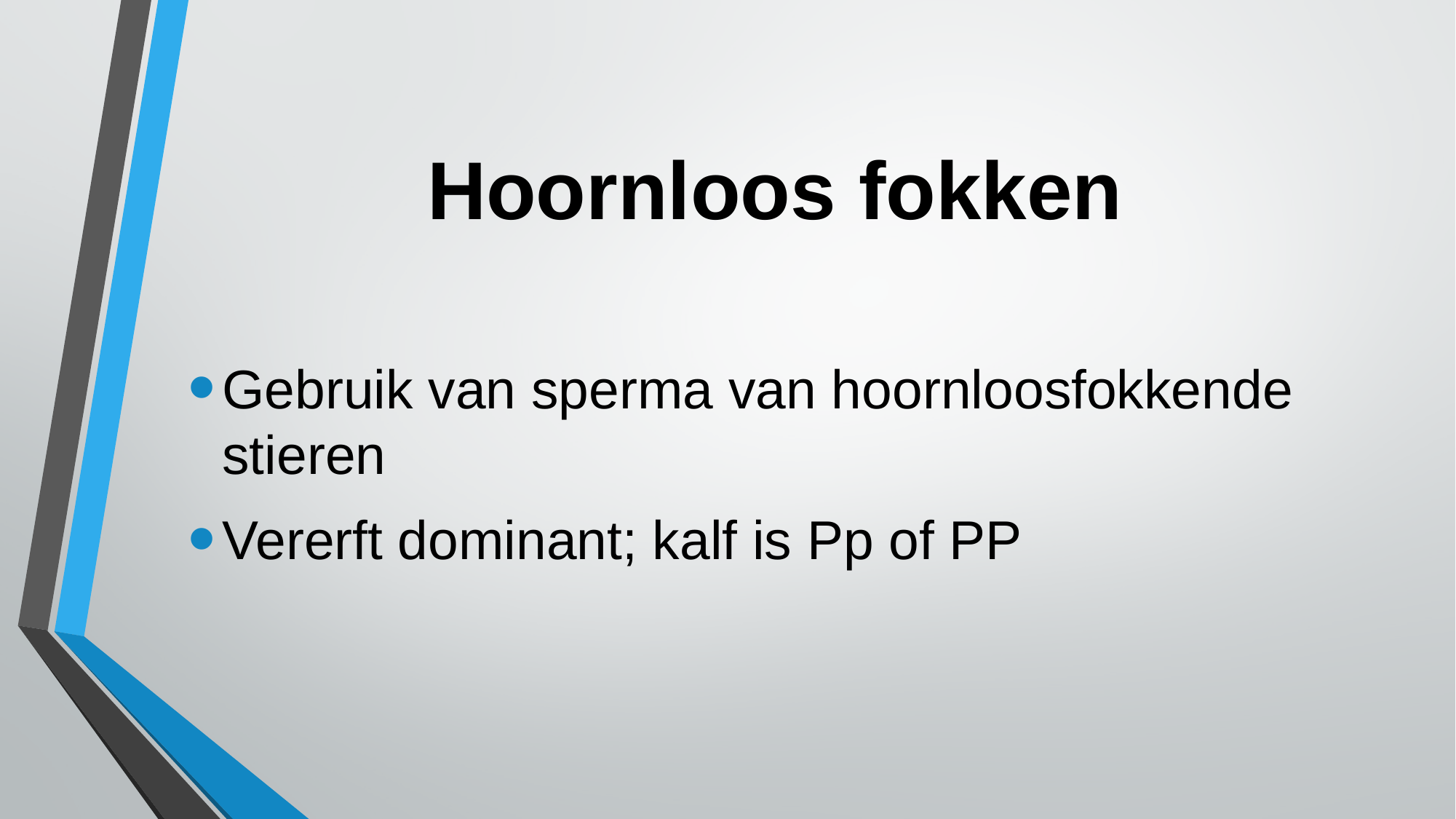

# Hoornloos fokken
Gebruik van sperma van hoornloosfokkende stieren
Vererft dominant; kalf is Pp of PP